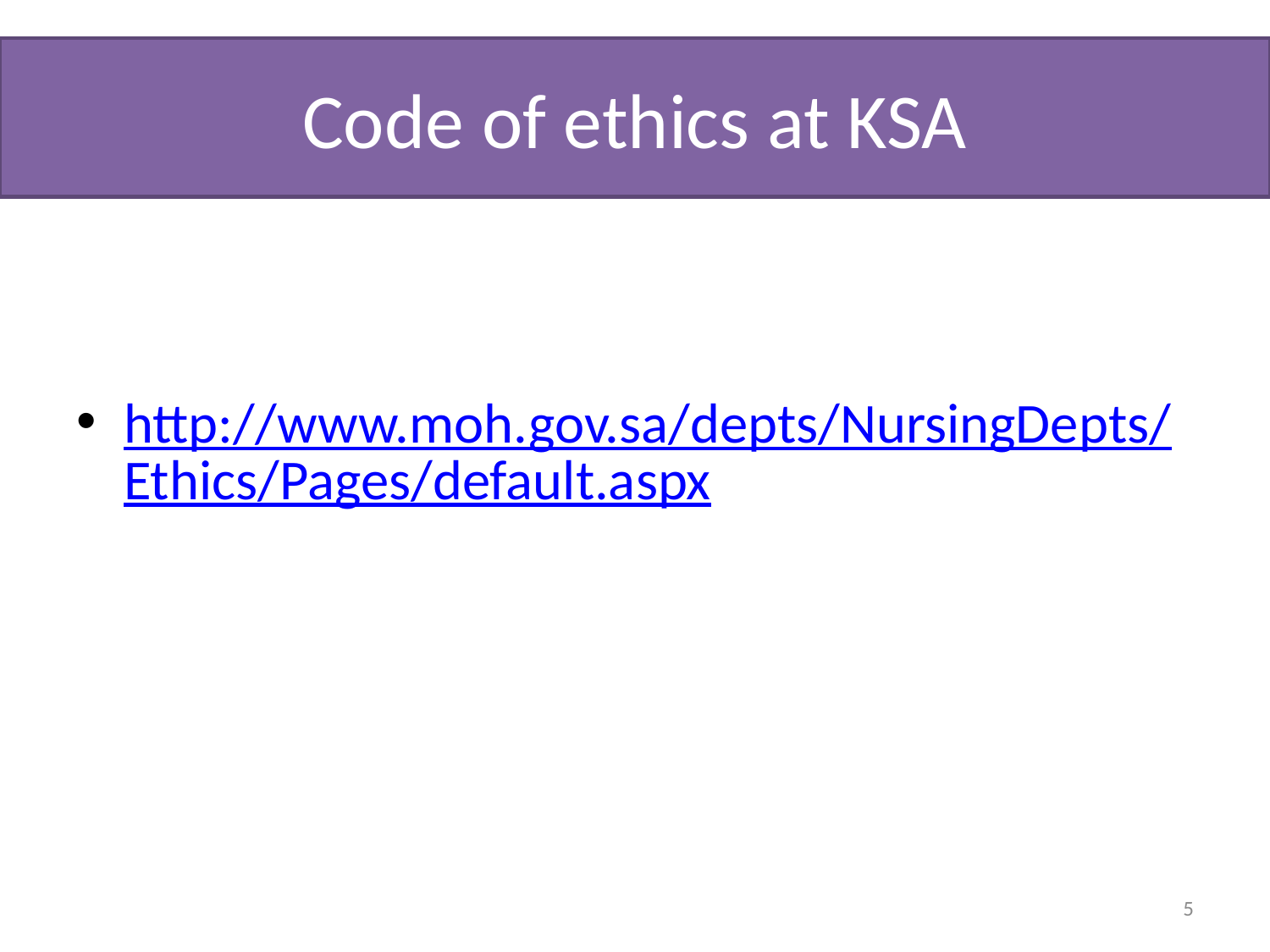

# Code of ethics at KSA

http://www.moh.gov.sa/depts/NursingDepts/Ethics/Pages/default.aspx

5